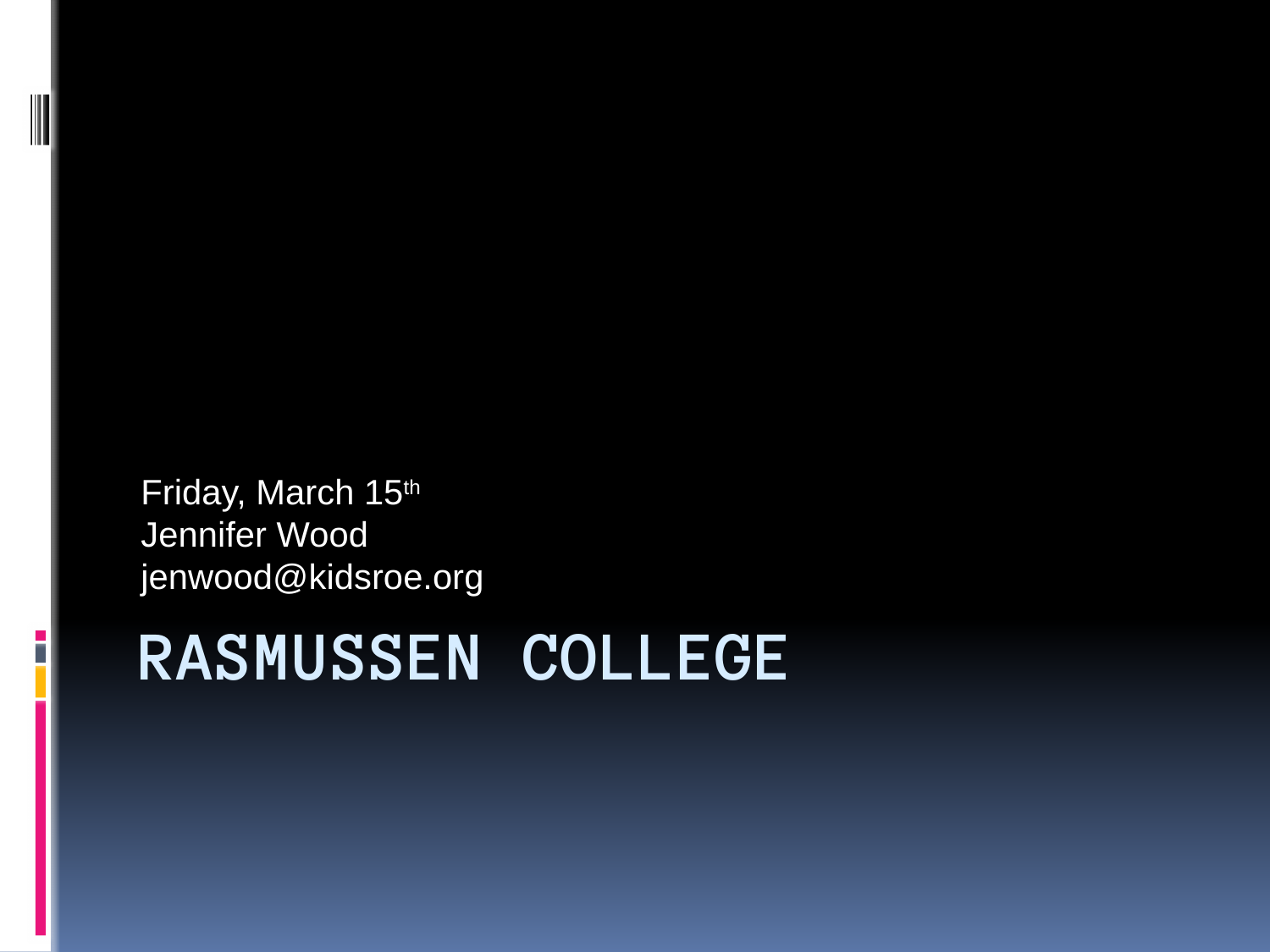

Friday, March 15th
Jennifer Wood
jenwood@kidsroe.org
# Rasmussen College